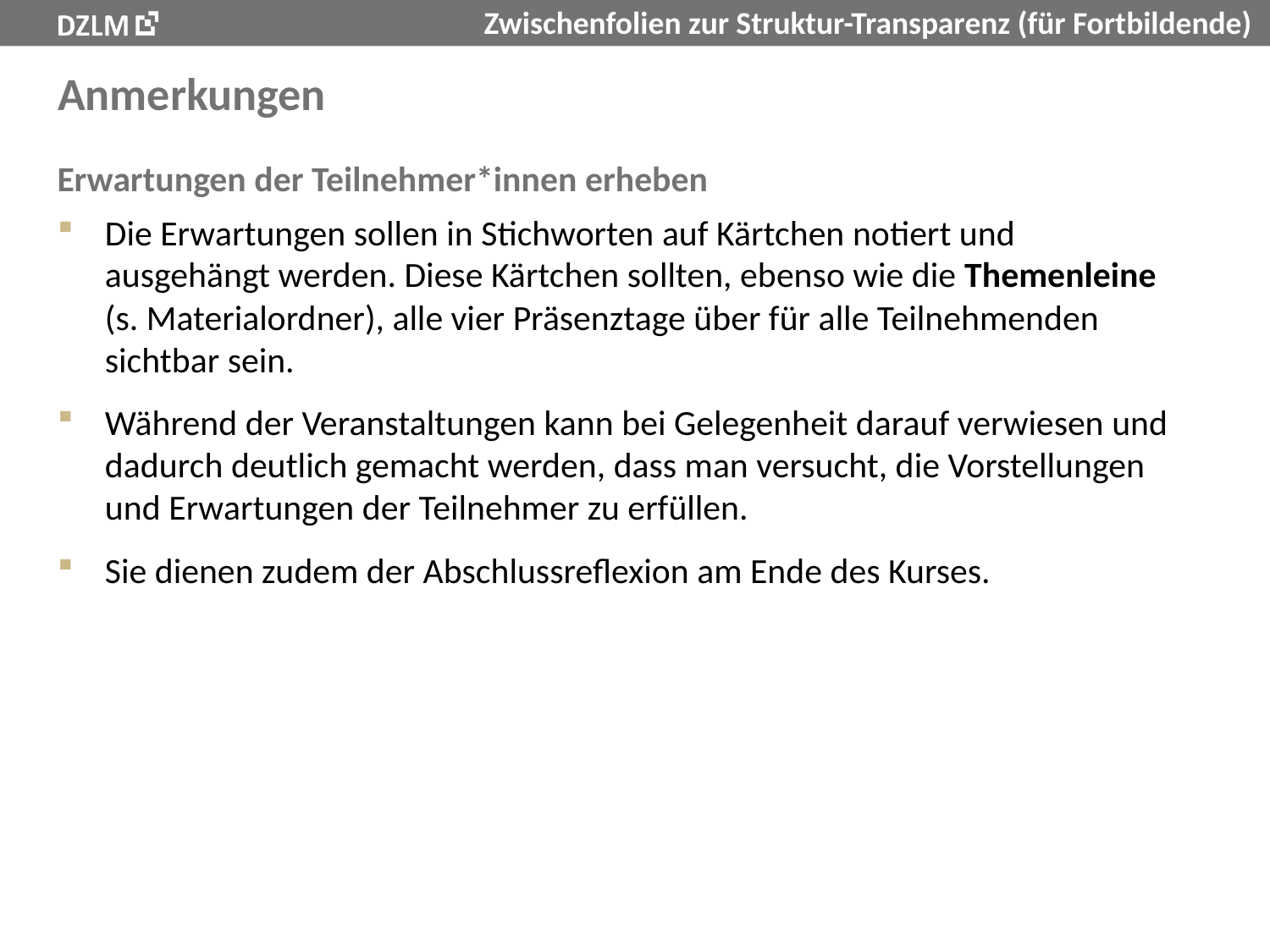

# Anmerkungen
Erwartungen der Teilnehmer*innen erheben

Die Erwartungen sollen in Stichworten auf Kärtchen notiert und ausgehängt werden. Diese Kärtchen sollten, ebenso wie die Themenleine (s. Materialordner), alle vier Präsenztage über für alle Teilnehmenden sichtbar sein.
Während der Veranstaltungen kann bei Gelegenheit darauf verwiesen und dadurch deutlich gemacht werden, dass man versucht, die Vorstellungen und Erwartungen der Teilnehmer zu erfüllen.
Sie dienen zudem der Abschlussreflexion am Ende des Kurses.